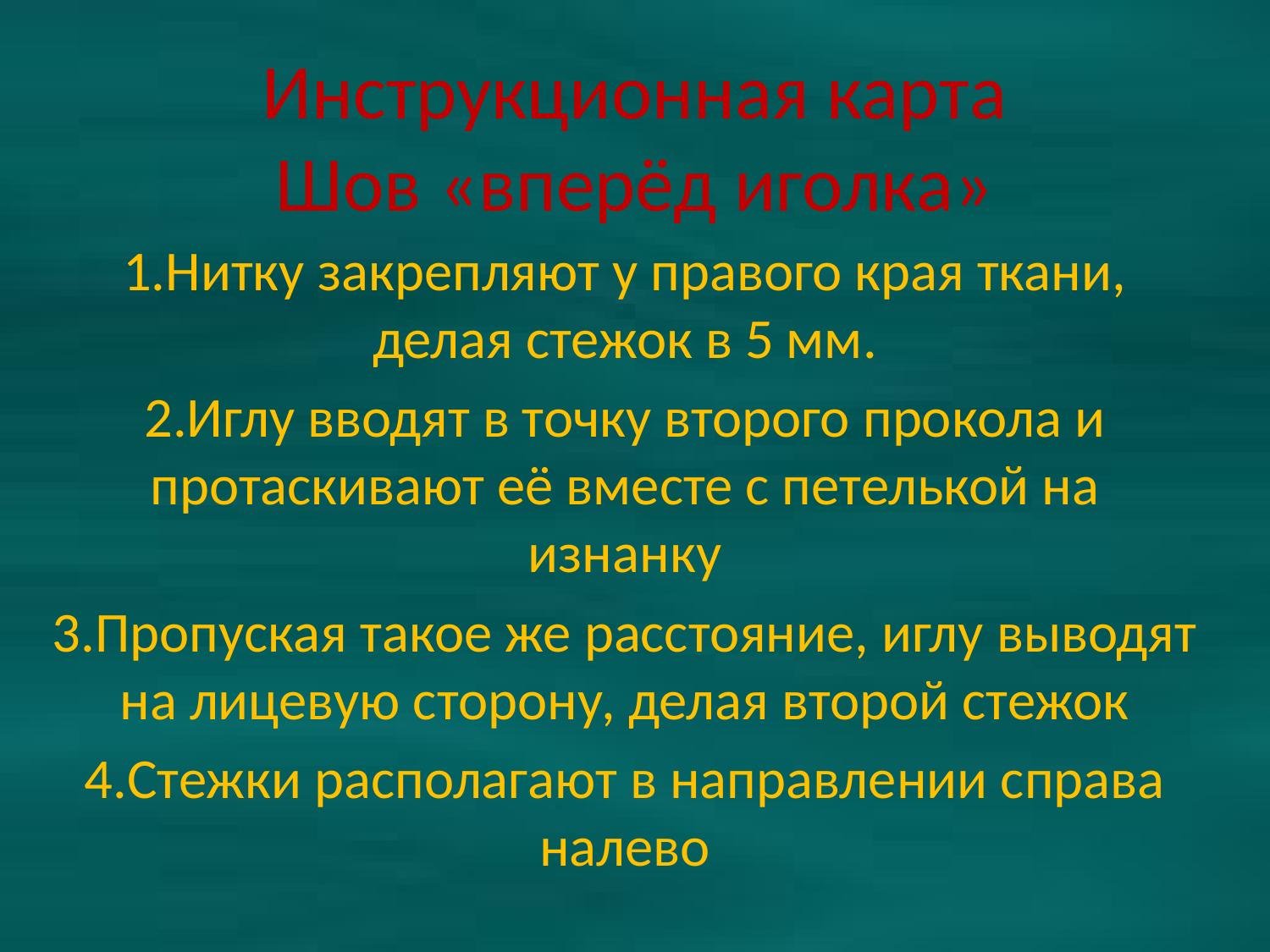

# Инструкционная карта Шов «вперёд иголка»
1.Нитку закрепляют у правого края ткани, делая стежок в 5 мм.
2.Иглу вводят в точку второго прокола и протаскивают её вместе с петелькой на изнанку
3.Пропуская такое же расстояние, иглу выводят на лицевую сторону, делая второй стежок
4.Стежки располагают в направлении справа налево